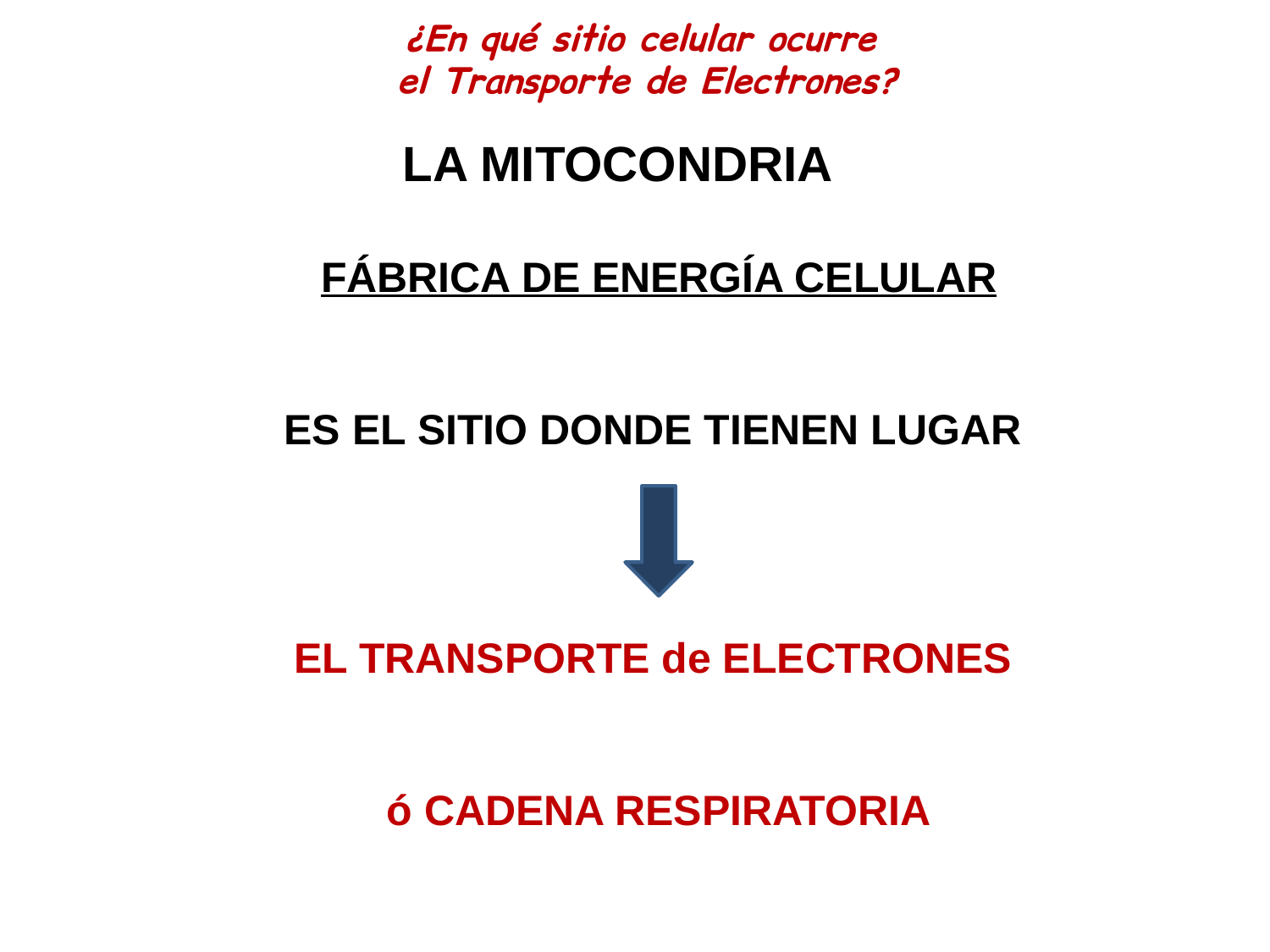

¿En qué sitio celular ocurre
 el Transporte de Electrones?
LA MITOCONDRIA
FÁBRICA DE ENERGÍA CELULAR
ES EL SITIO DONDE TIENEN LUGAR

EL TRANSPORTE de ELECTRONES
ó CADENA RESPIRATORIA